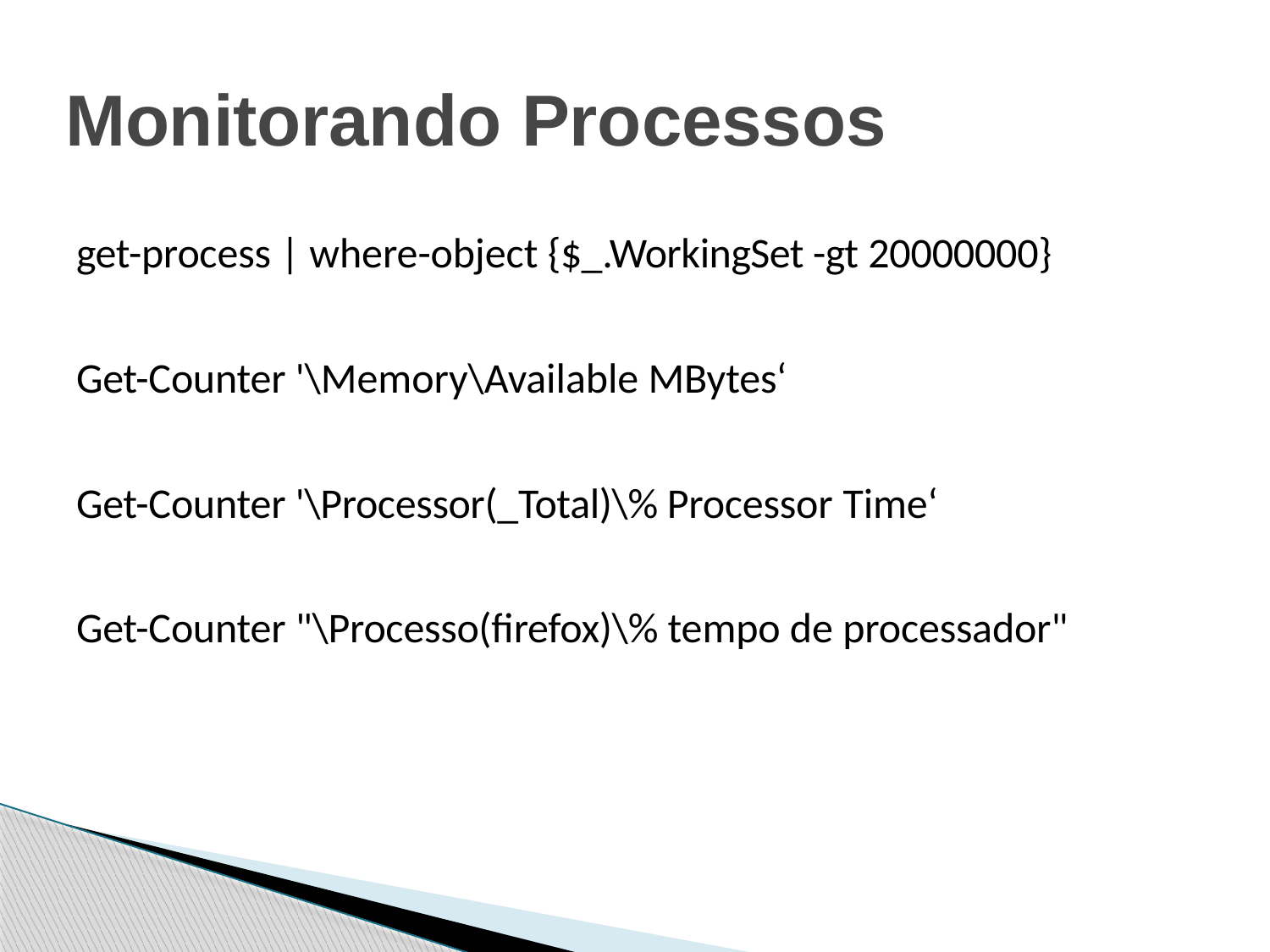

# Monitorando Processos
get-process | where-object {$_.WorkingSet -gt 20000000}

Get-Counter '\Memory\Available MBytes‘

Get-Counter '\Processor(_Total)\% Processor Time‘

Get-Counter "\Processo(firefox)\% tempo de processador"